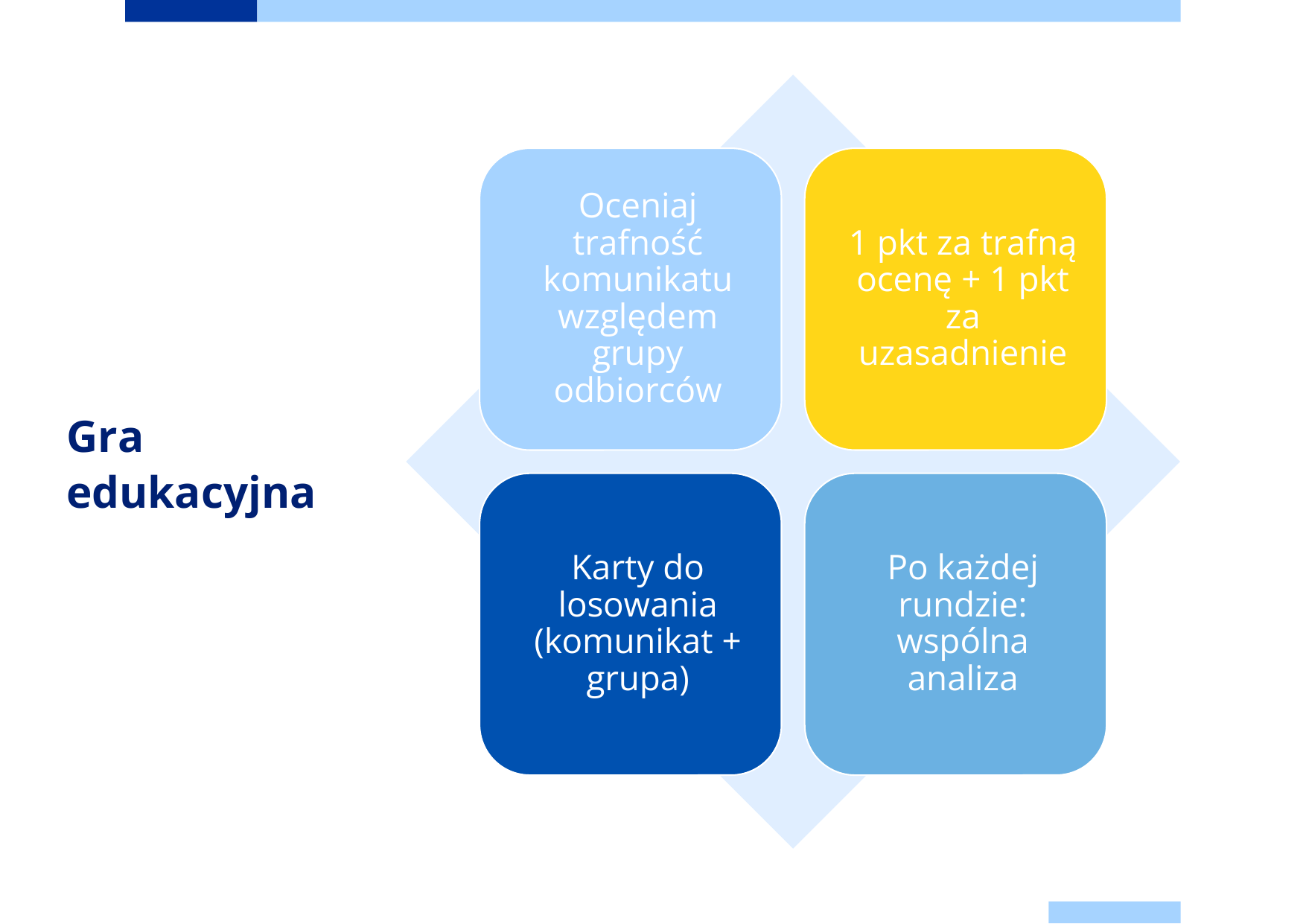

Oceniaj trafność komunikatu względem grupy odbiorców
1 pkt za trafną ocenę + 1 pkt za uzasadnienie
Karty do losowania (komunikat + grupa)
Po każdej rundzie: wspólna analiza
# Gra edukacyjna